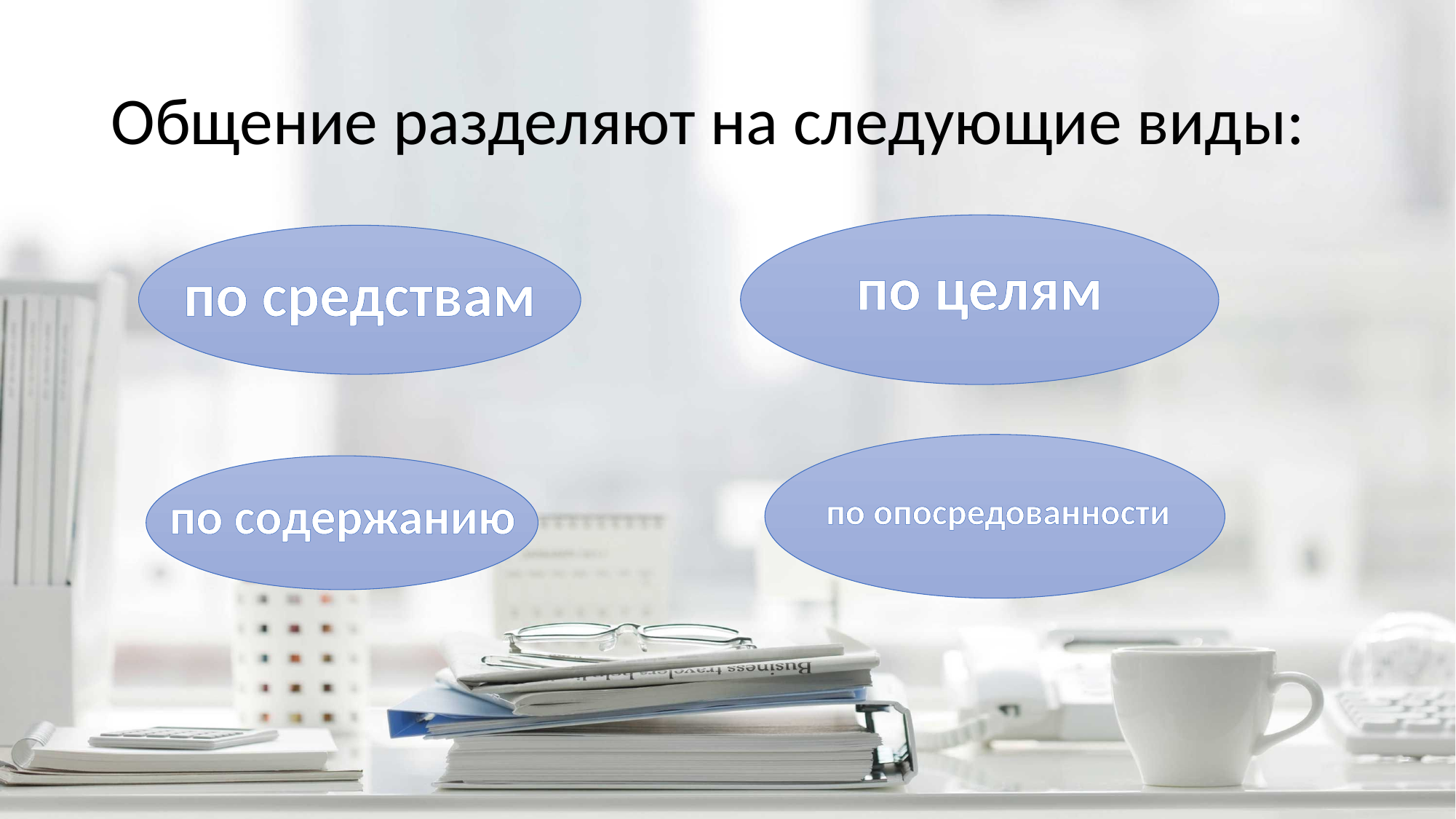

# Общение разделяют на следующие виды:

по целям

по средствам

по опосредованности

по содержанию